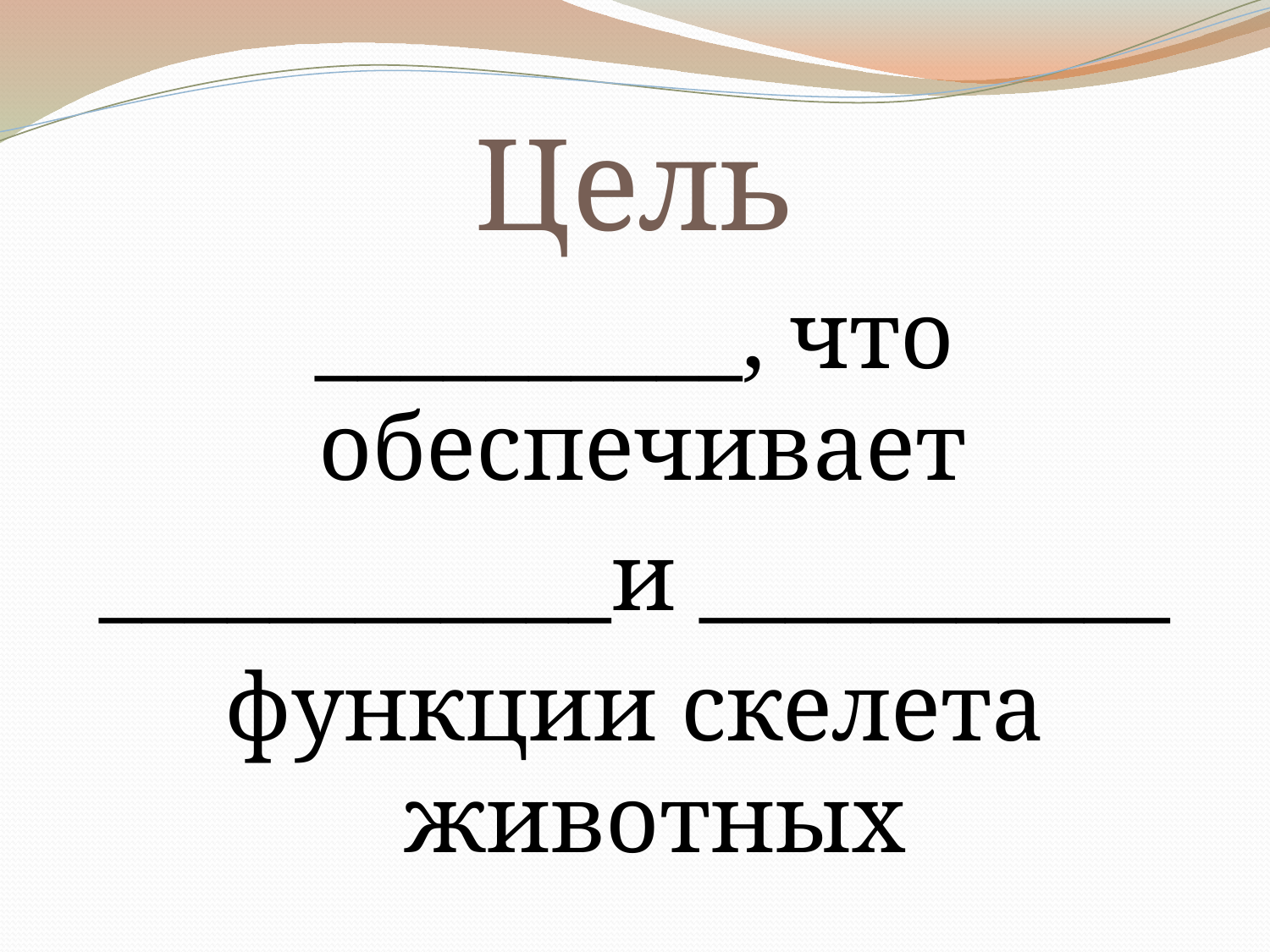

# Цель
__________, что обеспечивает
____________и ___________
функции скелета животных